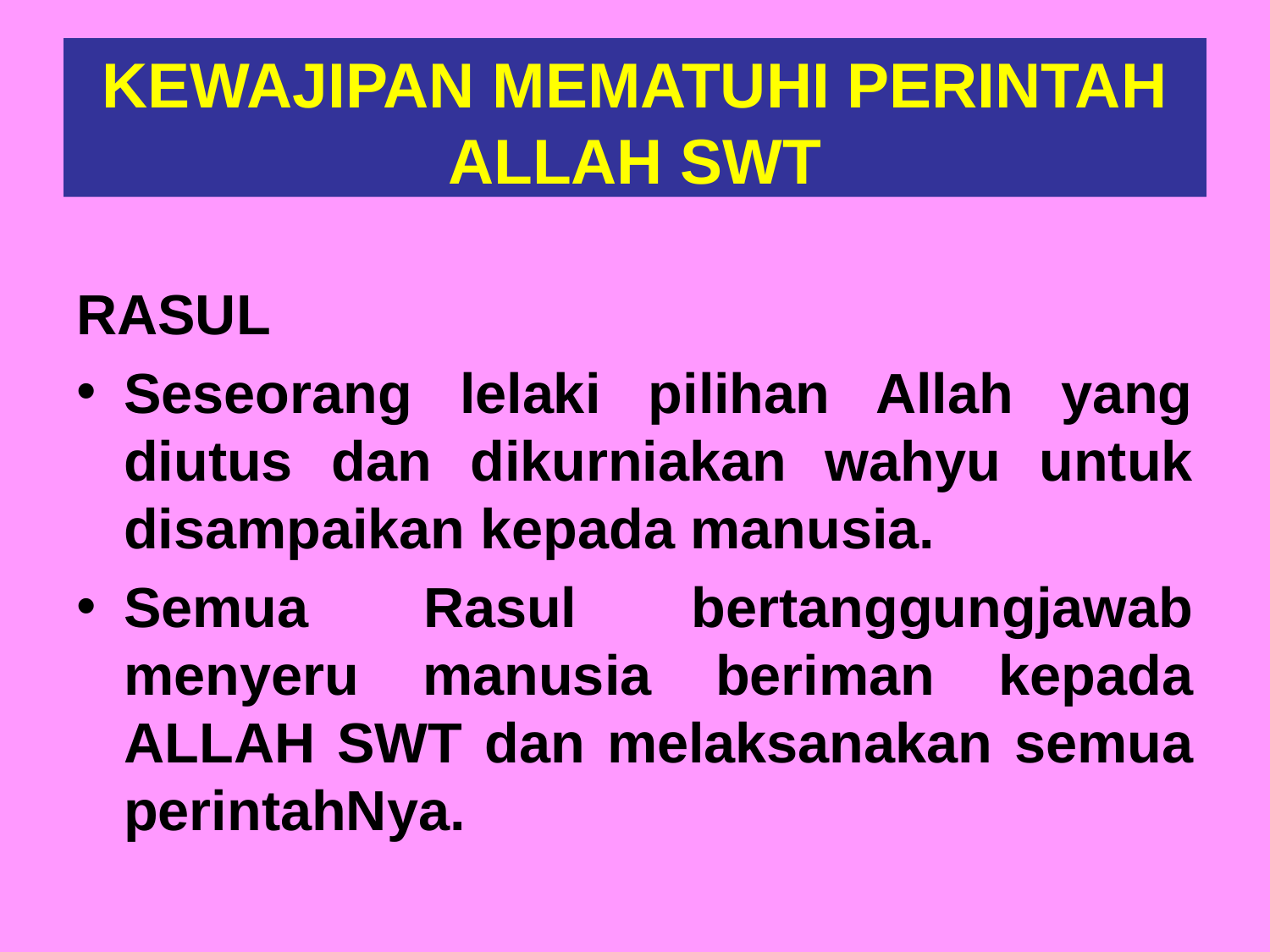

# KEWAJIPAN MEMATUHI PERINTAH ALLAH SWT

RASUL
Seseorang lelaki pilihan Allah yang diutus dan dikurniakan wahyu untuk disampaikan kepada manusia.
Semua Rasul bertanggungjawab menyeru manusia beriman kepada ALLAH SWT dan melaksanakan semua perintahNya.